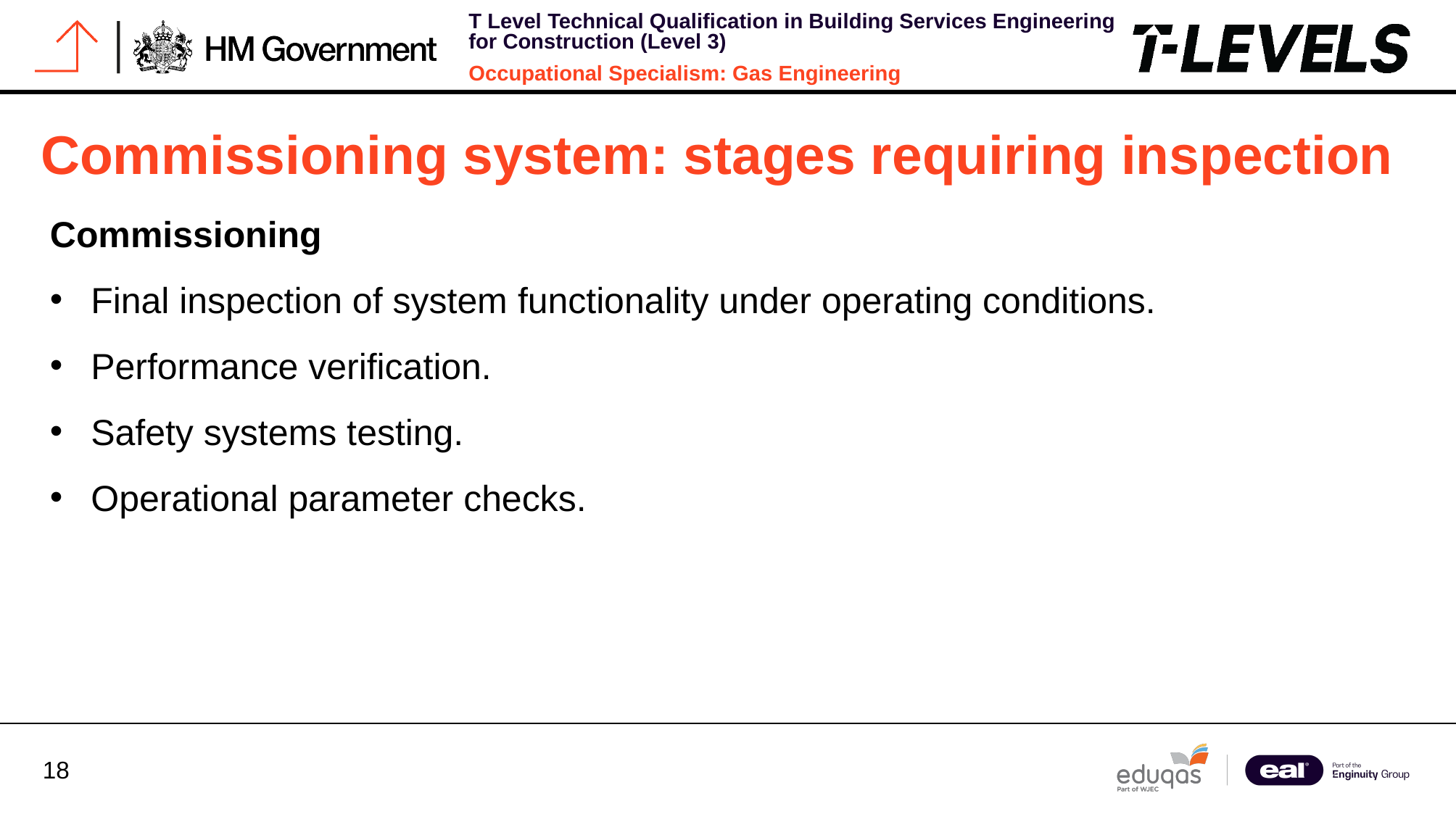

# Commissioning system: stages requiring inspection
Commissioning
Final inspection of system functionality under operating conditions.
Performance verification.
Safety systems testing.
Operational parameter checks.